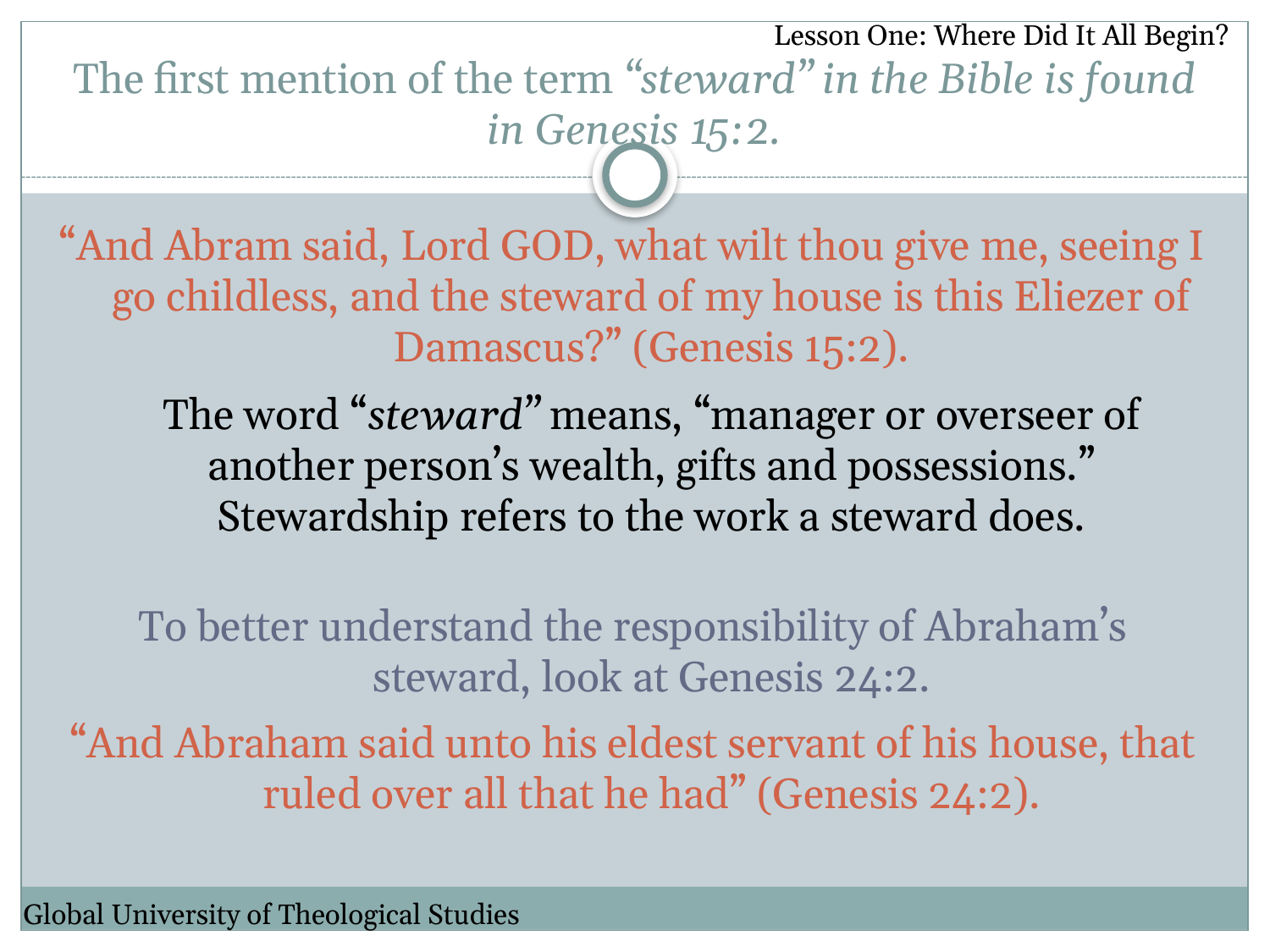

Lesson One: Where Did It All Begin?
# The first mention of the term “steward” in the Bible is found in Genesis 15:2.
“And Abram said, Lord GOD, what wilt thou give me, seeing I go childless, and the steward of my house is this Eliezer of Damascus?” (Genesis 15:2).
	The word “steward” means, “manager or overseer of another person’s wealth, gifts and possessions.” Stewardship refers to the work a steward does.
To better understand the responsibility of Abraham’s steward, look at Genesis 24:2.
“And Abraham said unto his eldest servant of his house, that ruled over all that he had” (Genesis 24:2).
Global University of Theological Studies